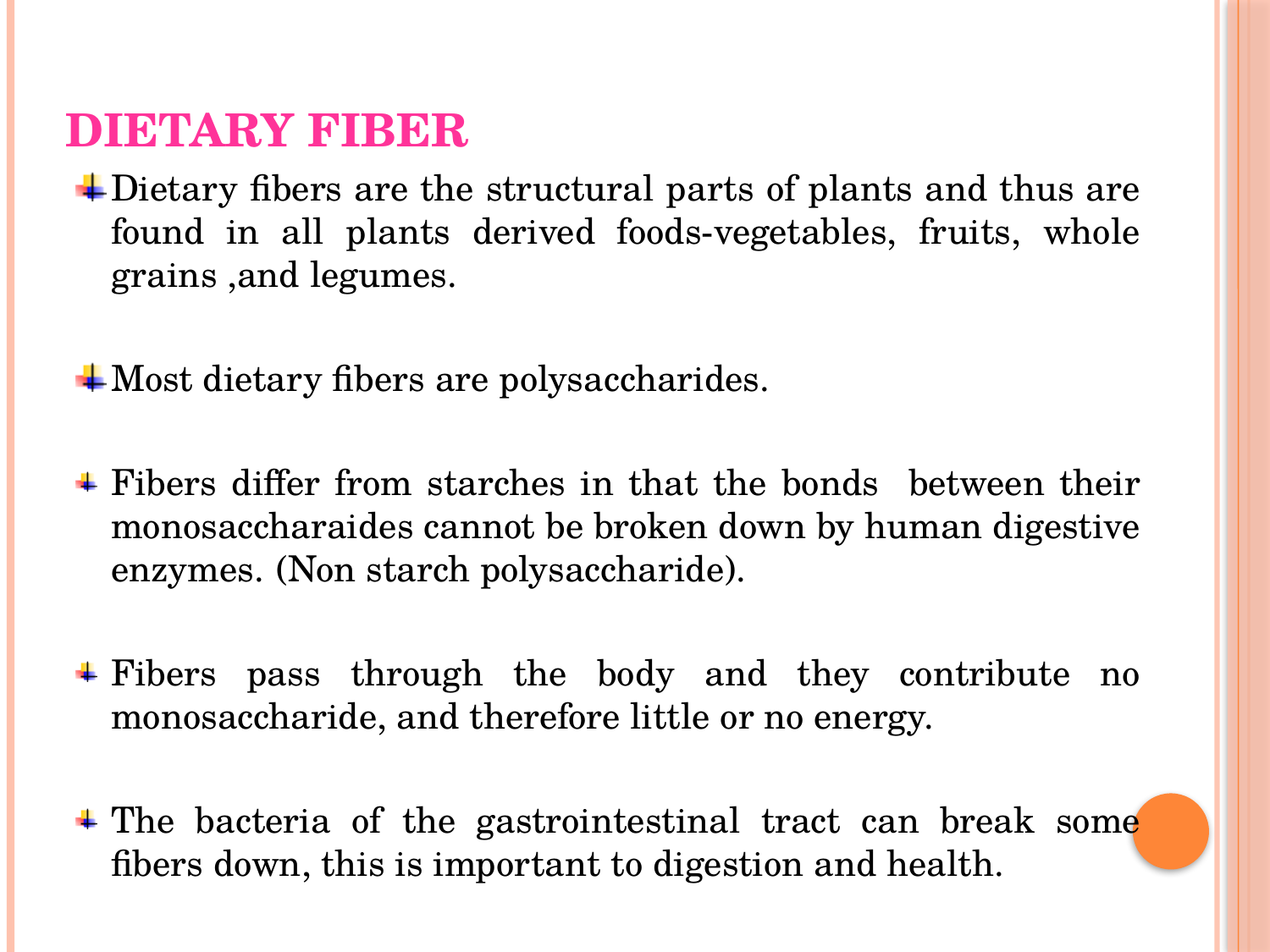

# Dietary fiber
Dietary fibers are the structural parts of plants and thus are found in all plants derived foods-vegetables, fruits, whole grains ,and legumes.

Most dietary fibers are polysaccharides.

Fibers differ from starches in that the bonds  between their monosaccharaides cannot be broken down by human digestive enzymes. (Non starch polysaccharide).

Fibers pass through the body and they contribute no monosaccharide, and therefore little or no energy.

The bacteria of the gastrointestinal tract can break some fibers down, this is important to digestion and health.